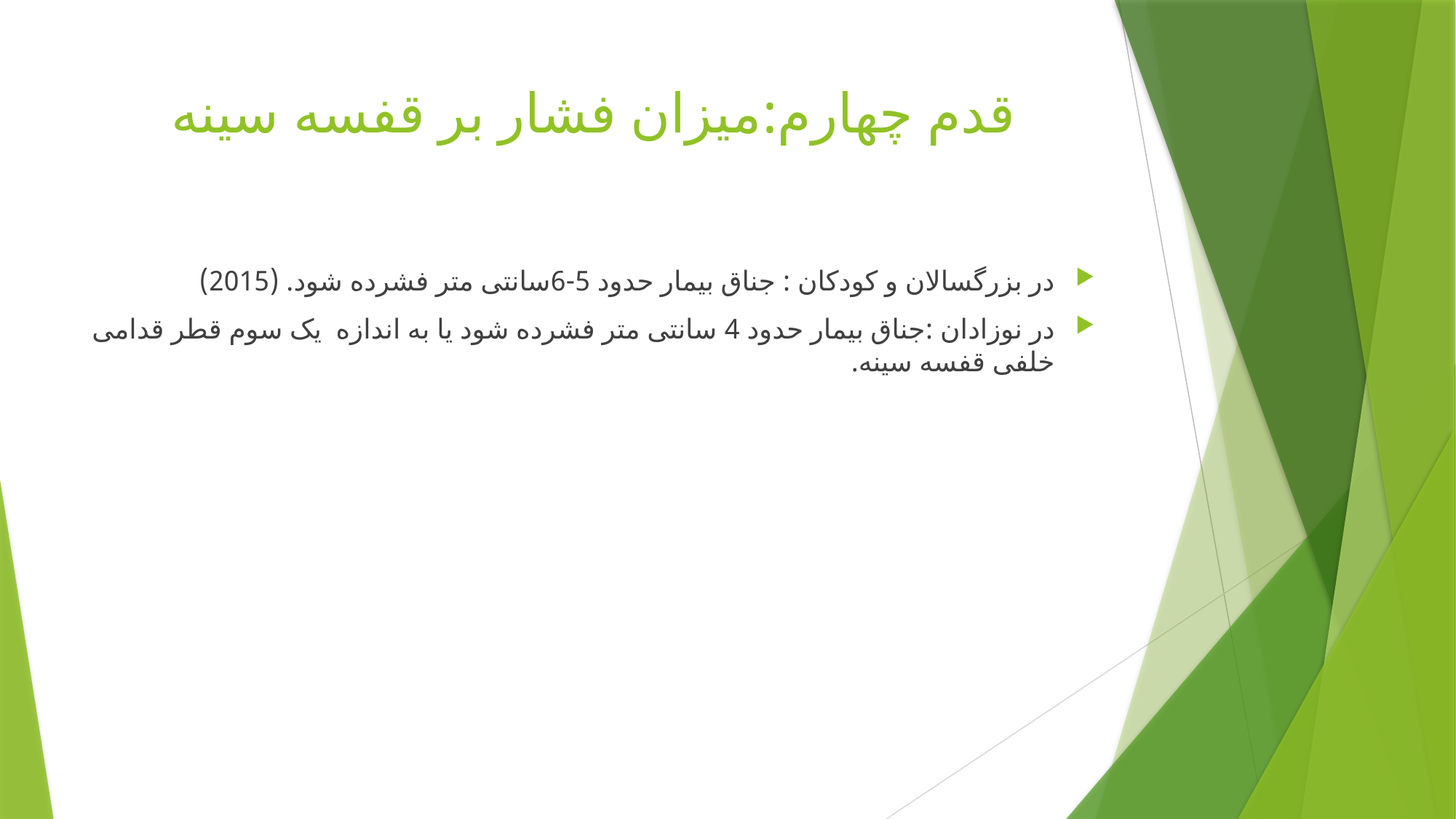

# قدم چهارم:میزان فشار بر قفسه سینه
در بزرگسالان و کودکان : جناق بیمار حدود 5-6سانتی متر فشرده شود. (2015)
در نوزادان :جناق بیمار حدود 4 سانتی متر فشرده شود یا به اندازه  یک سوم قطر قدامی خلفی قفسه سینه.